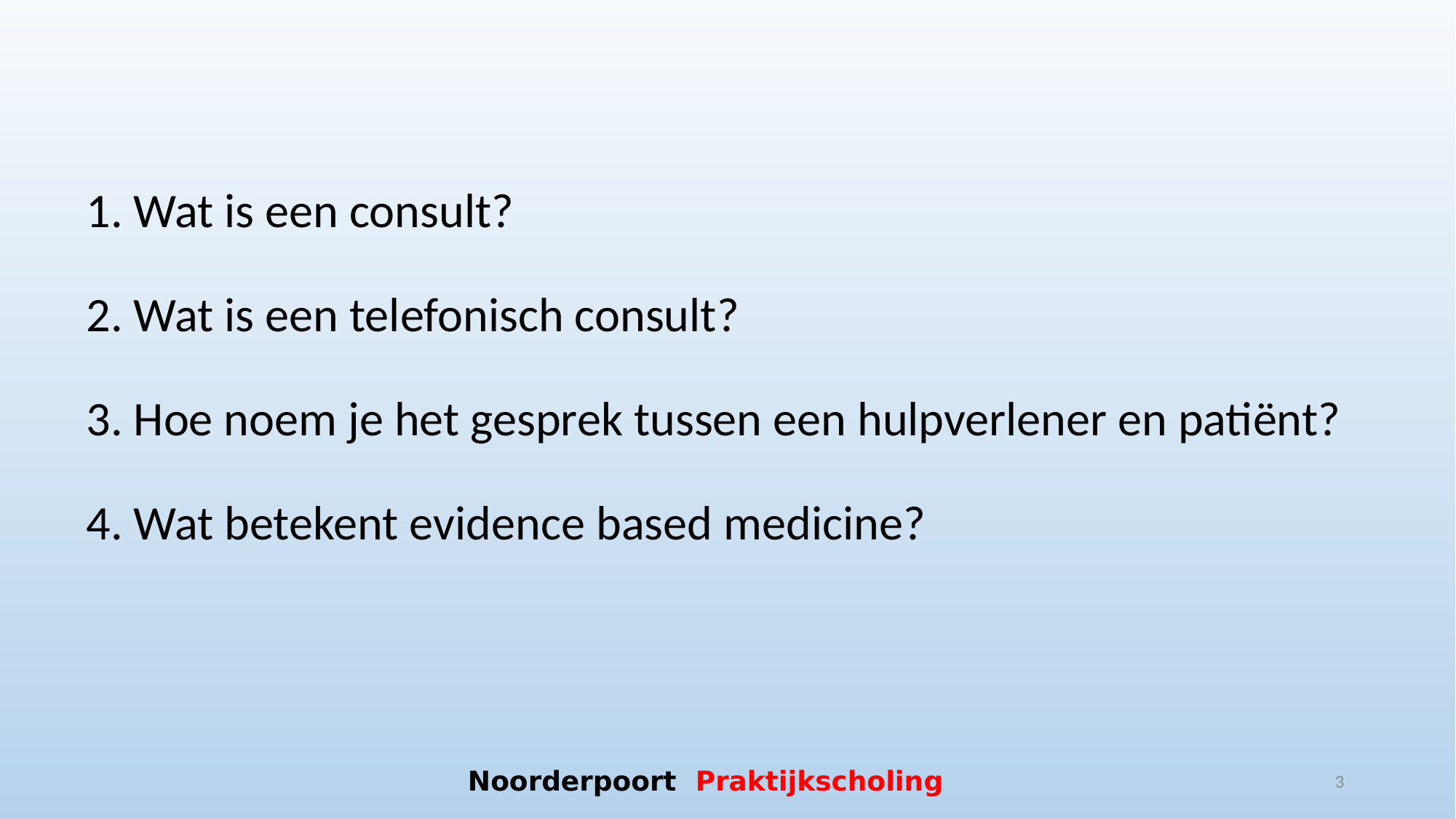

# 1. Wat is een consult? 2. Wat is een telefonisch consult? 3. Hoe noem je het gesprek tussen een hulpverlener en patiënt? 4. Wat betekent evidence based medicine?
Noorderpoort  Praktijkscholing
3